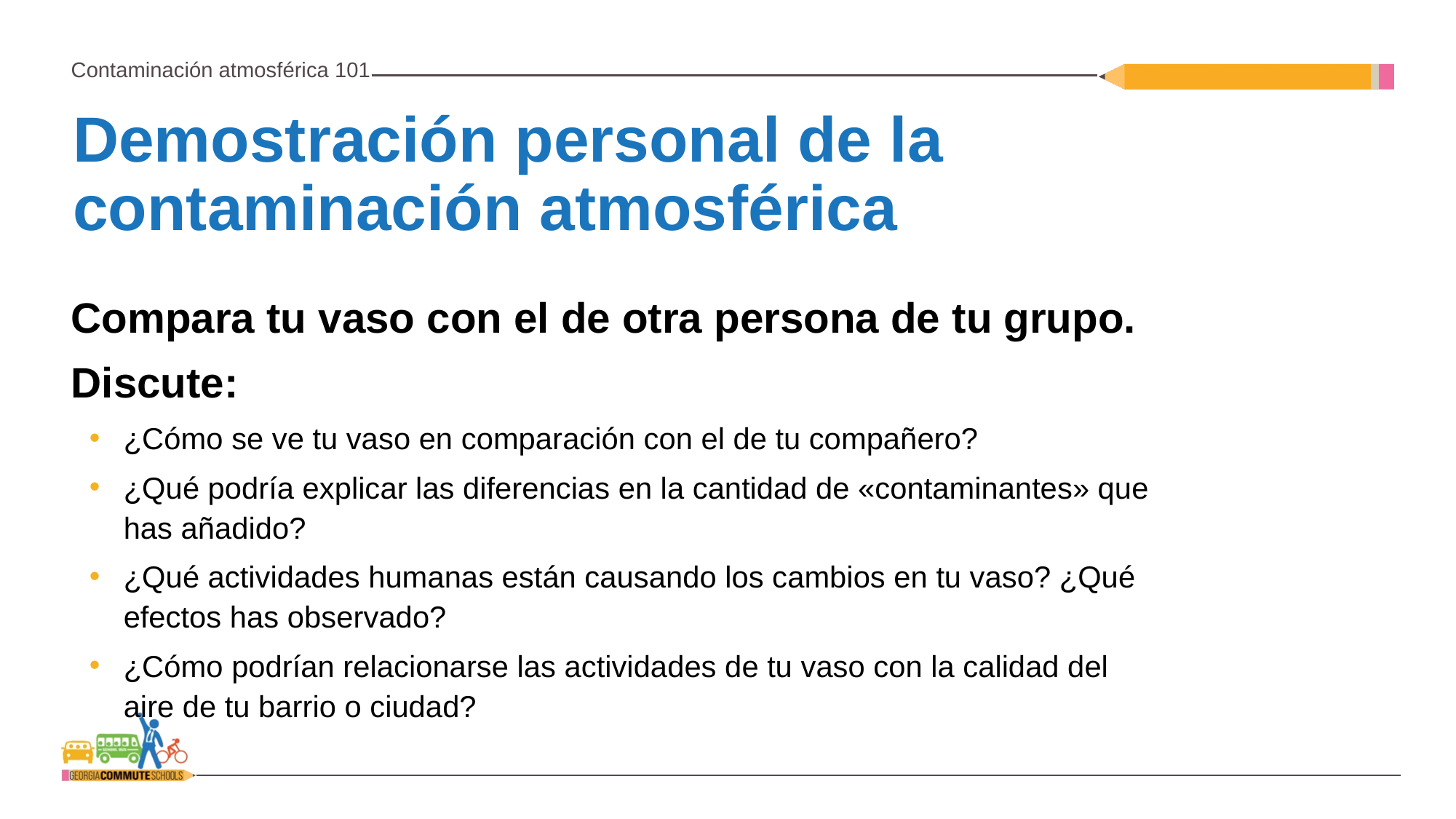

Demostración personal de la contaminación atmosférica
Compara tu vaso con el de otra persona de tu grupo.
Discute:
¿Cómo se ve tu vaso en comparación con el de tu compañero?
¿Qué podría explicar las diferencias en la cantidad de «contaminantes» que has añadido?
¿Qué actividades humanas están causando los cambios en tu vaso? ¿Qué efectos has observado?
¿Cómo podrían relacionarse las actividades de tu vaso con la calidad del aire de tu barrio o ciudad?